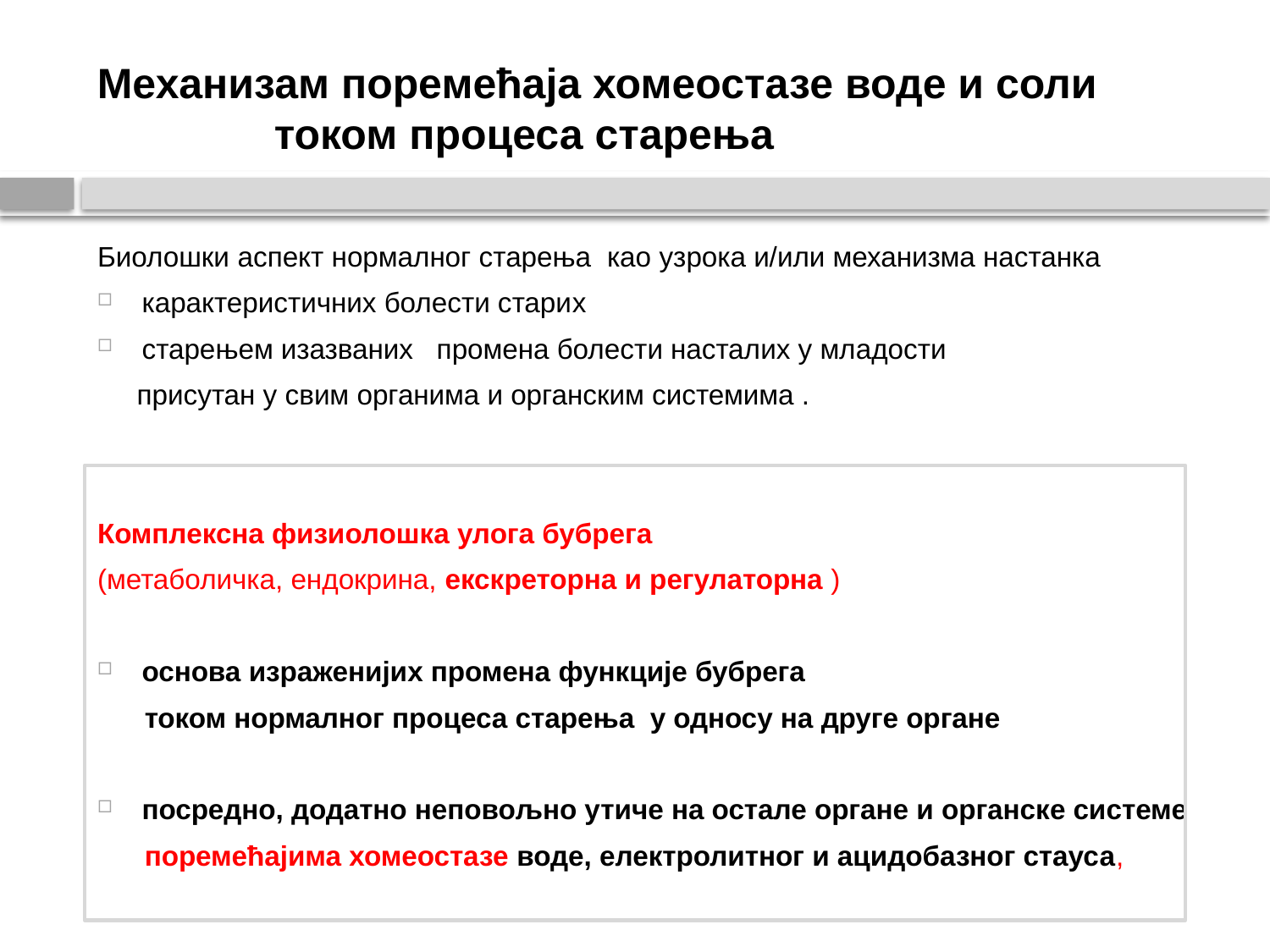

# Механизам поремећаја хомеостазе воде и соли                током процеса старења
Биолошки аспект нормалног старења  као узрока и/или механизма настанка
карактеристичних болести старих
старењем изазваних   промена болести насталих у младости
     присутан у свим органима и органским системима .

Комплексна физиолошка улога бубрега
(метаболичка, ендокрина, екскреторна и регулаторна )

основа израженијих промена функције бубрега
      током нормалног процеса старења  у односу на друге органе

посредно, додатно неповољно утиче на остале органе и органске системе
      поремећајима хомеостазе воде, електролитног и ацидобазног стауса,